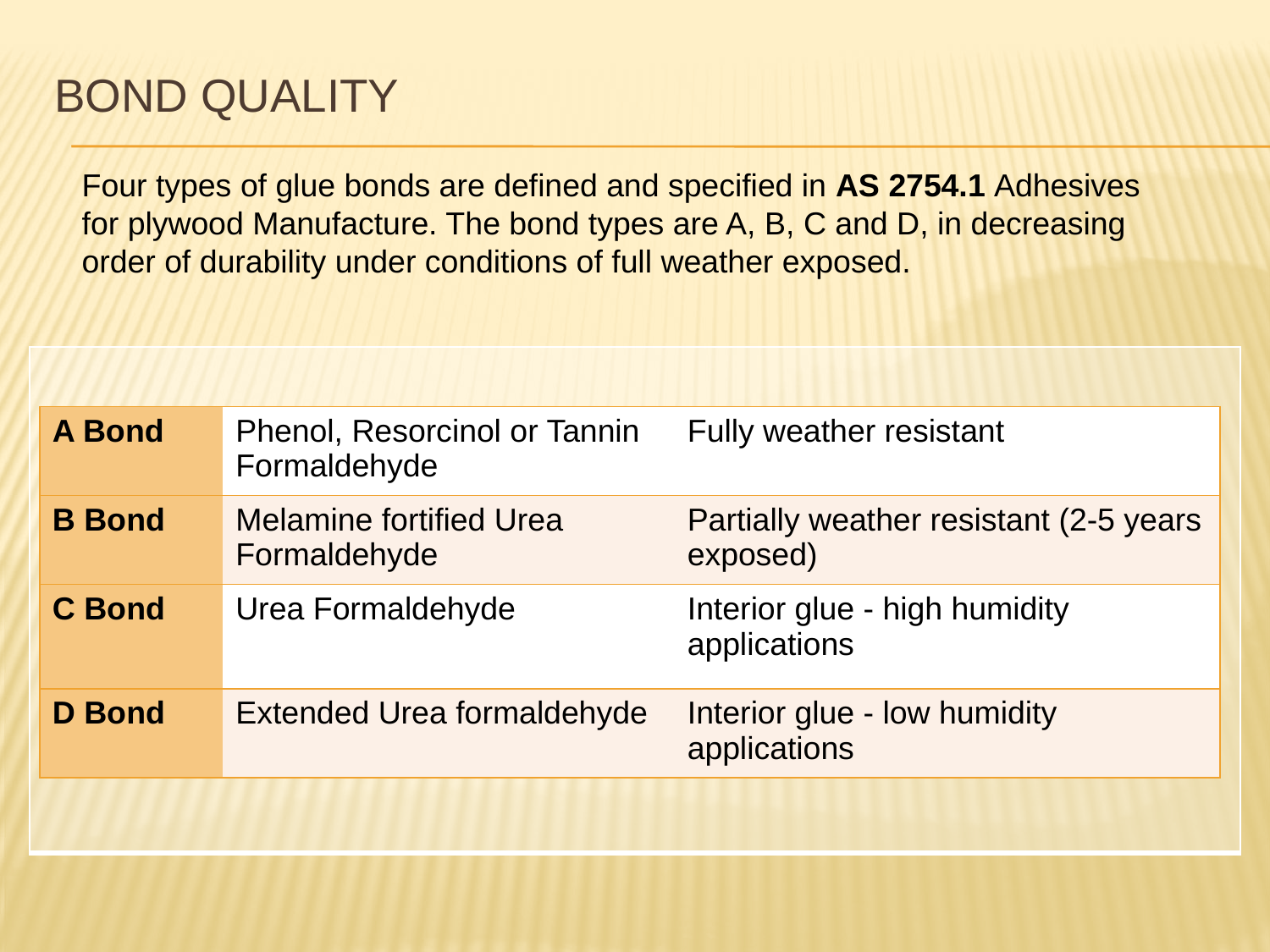

# Bond Quality
Four types of glue bonds are defined and specified in AS 2754.1 Adhesives for plywood Manufacture. The bond types are A, B, C and D, in decreasing order of durability under conditions of full weather exposed.
|  |
| --- |
| A Bond | Phenol, Resorcinol or Tannin Formaldehyde | Fully weather resistant |
| --- | --- | --- |
| B Bond | Melamine fortified Urea Formaldehyde | Partially weather resistant (2-5 years exposed) |
| C Bond | Urea Formaldehyde | Interior glue - high humidity applications |
| D Bond | Extended Urea formaldehyde | Interior glue - low humidity applications |